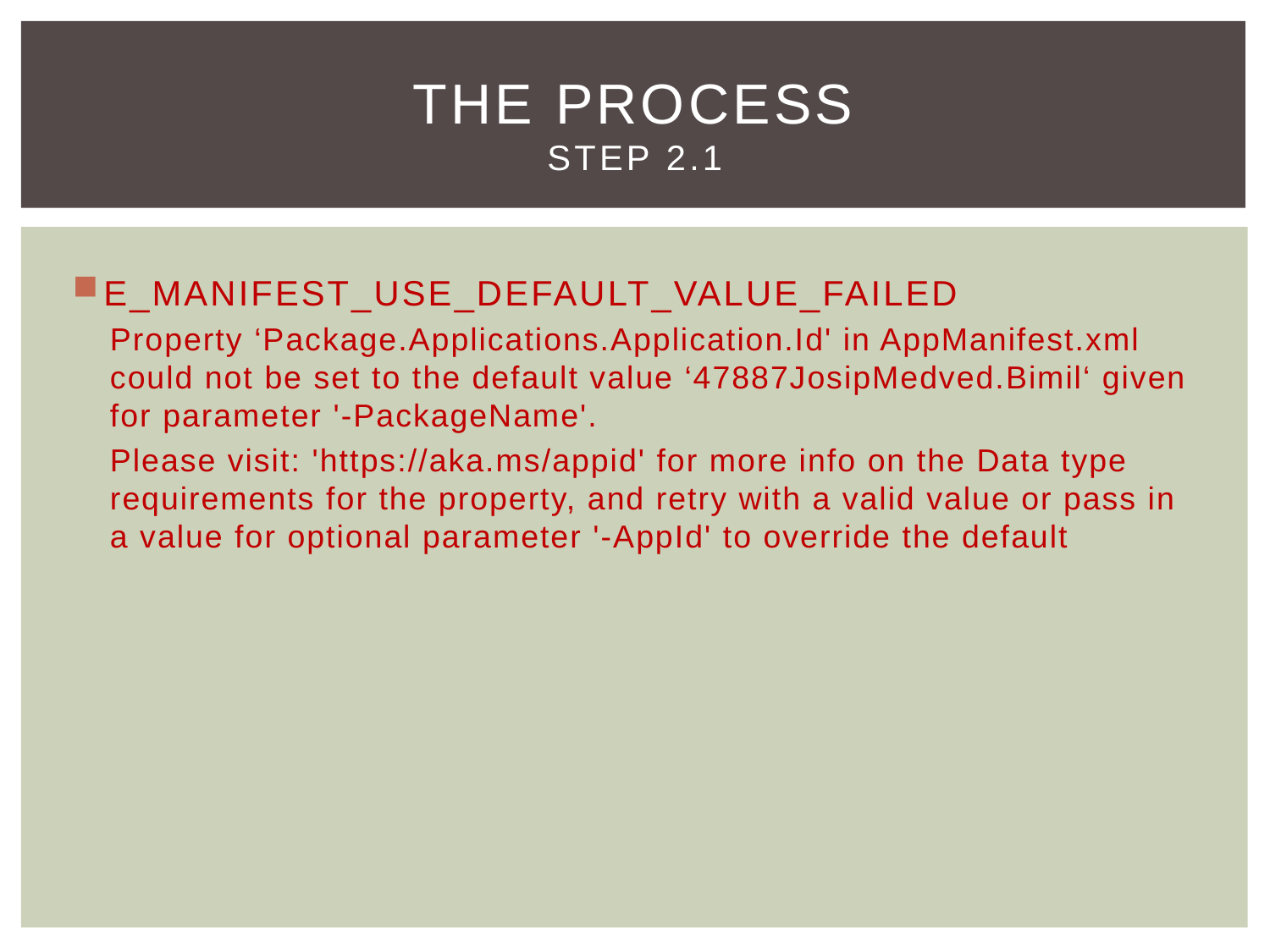

# The Process Step 2.1
E_MANIFEST_USE_DEFAULT_VALUE_FAILED
Property ‘Package.Applications.Application.Id' in AppManifest.xml could not be set to the default value ‘47887JosipMedved.Bimil‘ given for parameter '-PackageName'.
Please visit: 'https://aka.ms/appid' for more info on the Data type requirements for the property, and retry with a valid value or pass in a value for optional parameter '-AppId' to override the default